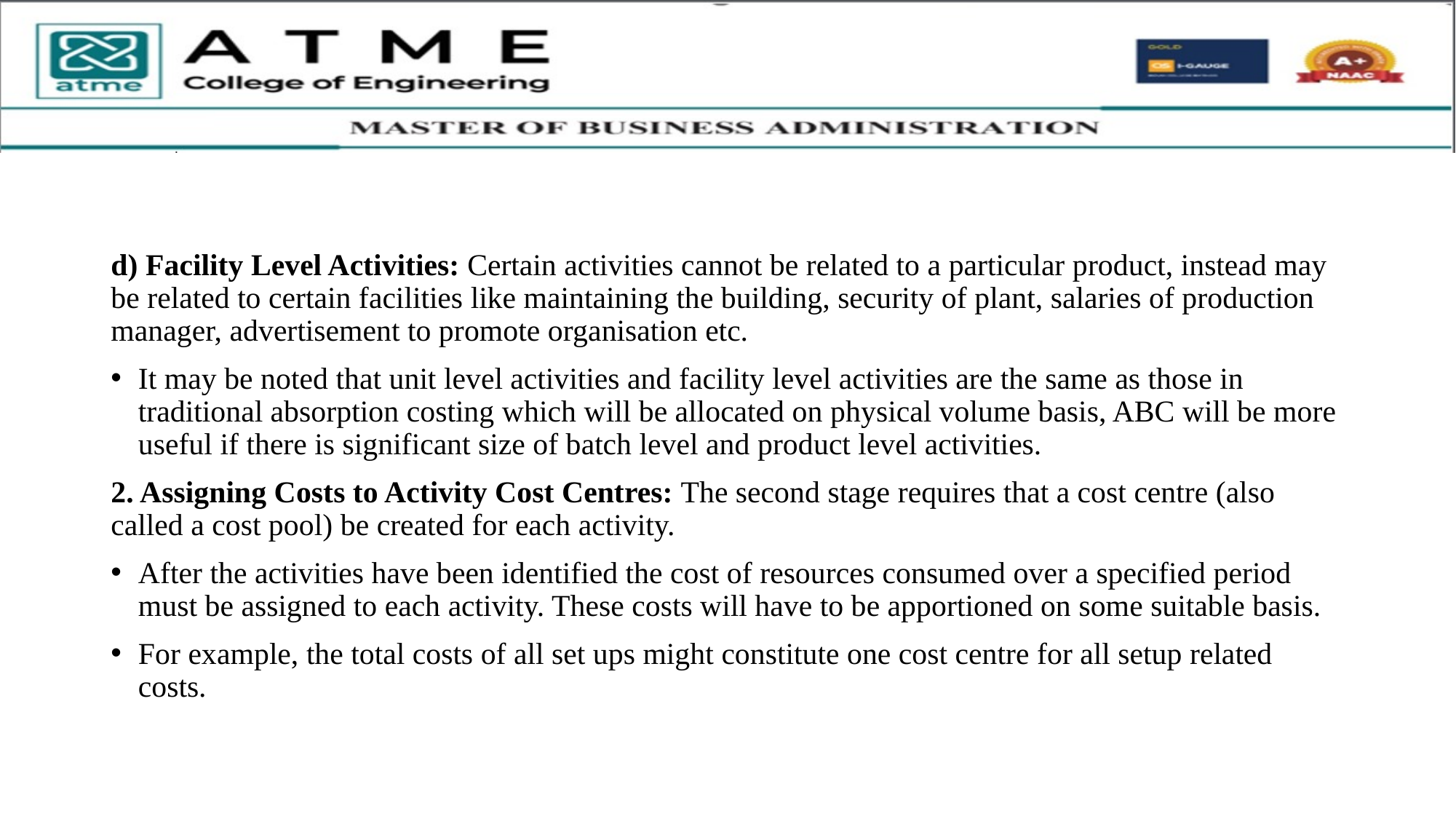

d) Facility Level Activities: Certain activities cannot be related to a particular product, instead may be related to certain facilities like maintaining the building, security of plant, salaries of production manager, advertisement to promote organisation etc.
It may be noted that unit level activities and facility level activities are the same as those in traditional absorption costing which will be allocated on physical volume basis, ABC will be more useful if there is significant size of batch level and product level activities.
2. Assigning Costs to Activity Cost Centres: The second stage requires that a cost centre (also called a cost pool) be created for each activity.
After the activities have been identified the cost of resources consumed over a specified period must be assigned to each activity. These costs will have to be apportioned on some suitable basis.
For example, the total costs of all set ups might constitute one cost centre for all setup related costs.